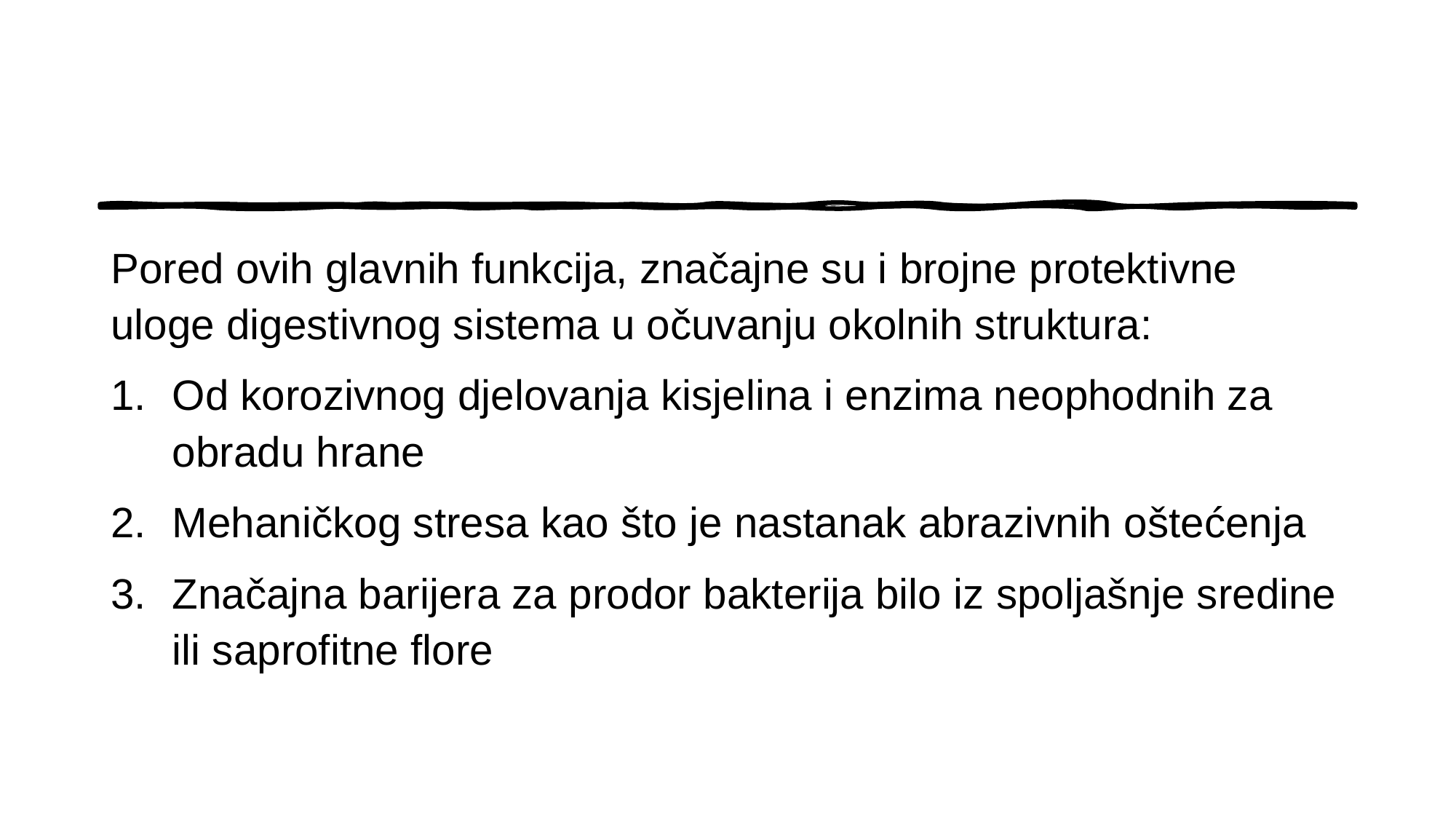

Pored ovih glavnih funkcija, značajne su i brojne protektivne uloge digestivnog sistema u očuvanju okolnih struktura:
Od korozivnog djelovanja kisjelina i enzima neophodnih za obradu hrane
Mehaničkog stresa kao što je nastanak abrazivnih oštećenja
Značajna barijera za prodor bakterija bilo iz spoljašnje sredine ili saprofitne flore